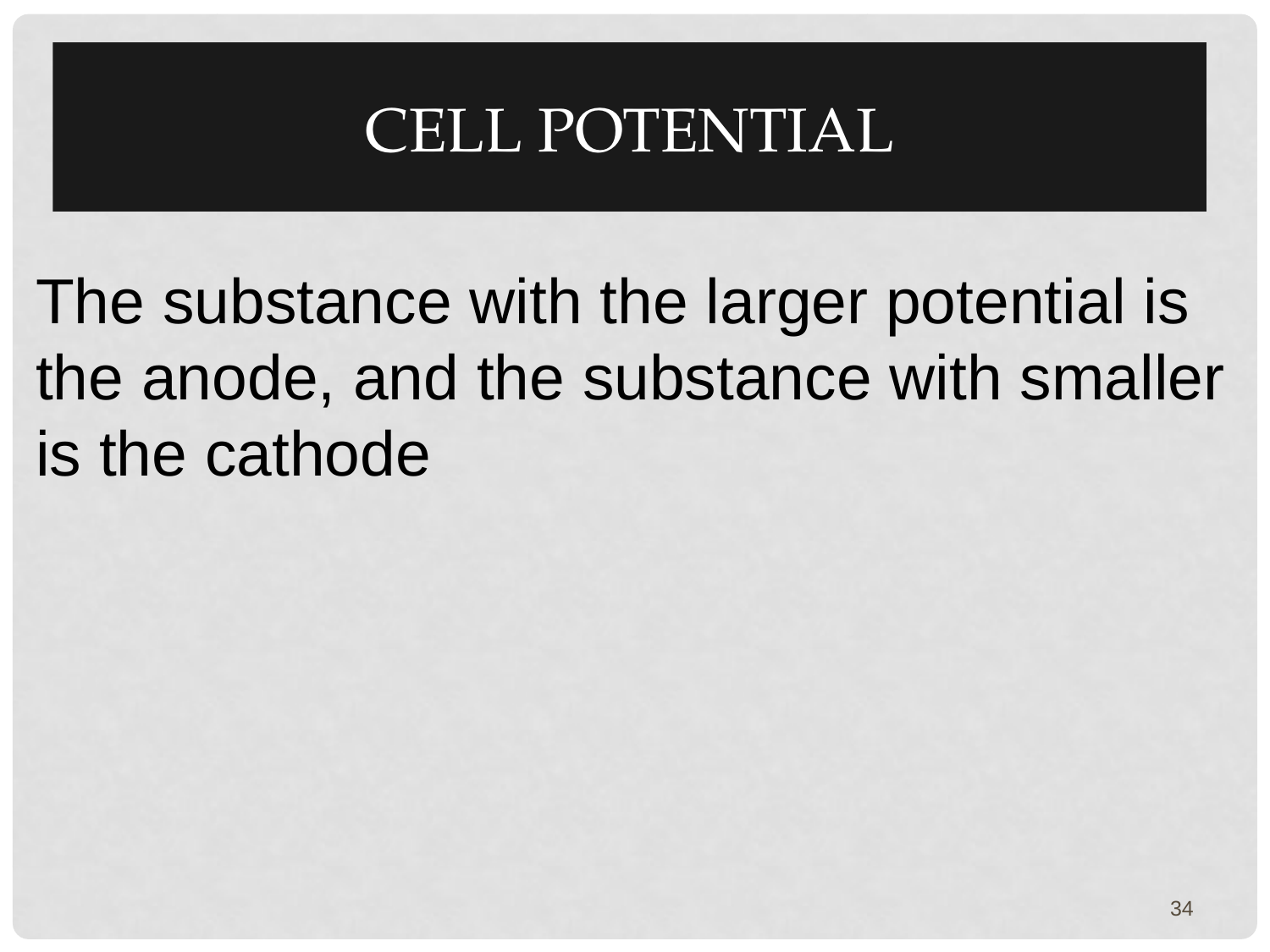

Cell Potential
The substance with the larger potential is the anode, and the substance with smaller is the cathode

34